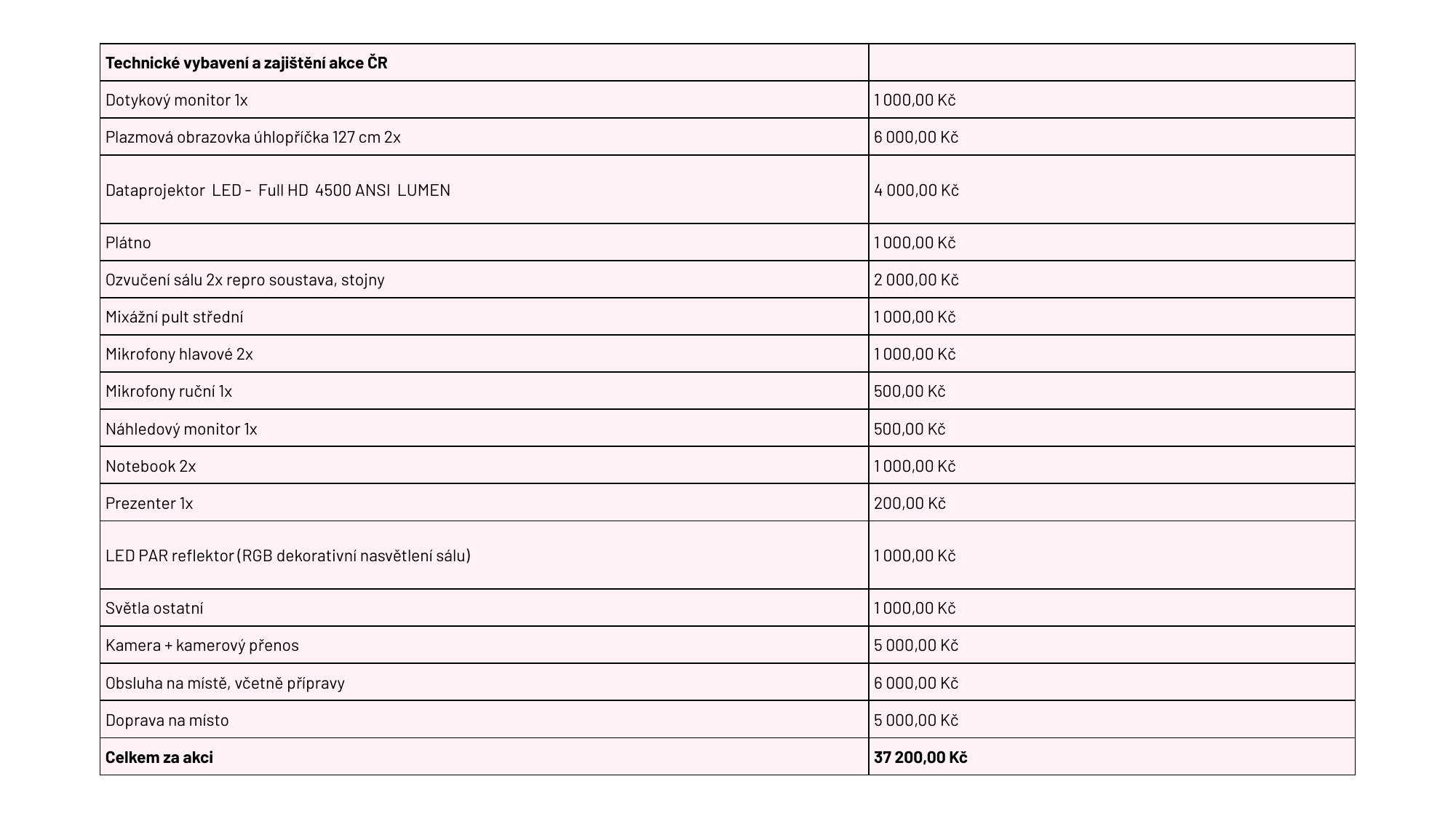

#
| Technické vybavení a zajištění akce ČR |  |
| --- | --- |
| Dotykový monitor 1x | 1 000,00 Kč |
| Plazmová obrazovka úhlopříčka 127 cm 2x | 6 000,00 Kč |
| Dataprojektor  LED -  Full HD  4500 ANSI  LUMEN | 4 000,00 Kč |
| Plátno | 1 000,00 Kč |
| Ozvučení sálu 2x repro soustava, stojny | 2 000,00 Kč |
| Mixážní pult střední | 1 000,00 Kč |
| Mikrofony hlavové 2x | 1 000,00 Kč |
| Mikrofony ruční 1x | 500,00 Kč |
| Náhledový monitor 1x | 500,00 Kč |
| Notebook 2x | 1 000,00 Kč |
| Prezenter 1x | 200,00 Kč |
| LED PAR reflektor (RGB dekorativní nasvětlení sálu) | 1 000,00 Kč |
| Světla ostatní | 1 000,00 Kč |
| Kamera + kamerový přenos | 5 000,00 Kč |
| Obsluha na místě, včetně přípravy | 6 000,00 Kč |
| Doprava na místo | 5 000,00 Kč |
| Celkem za akci | 37 200,00 Kč |